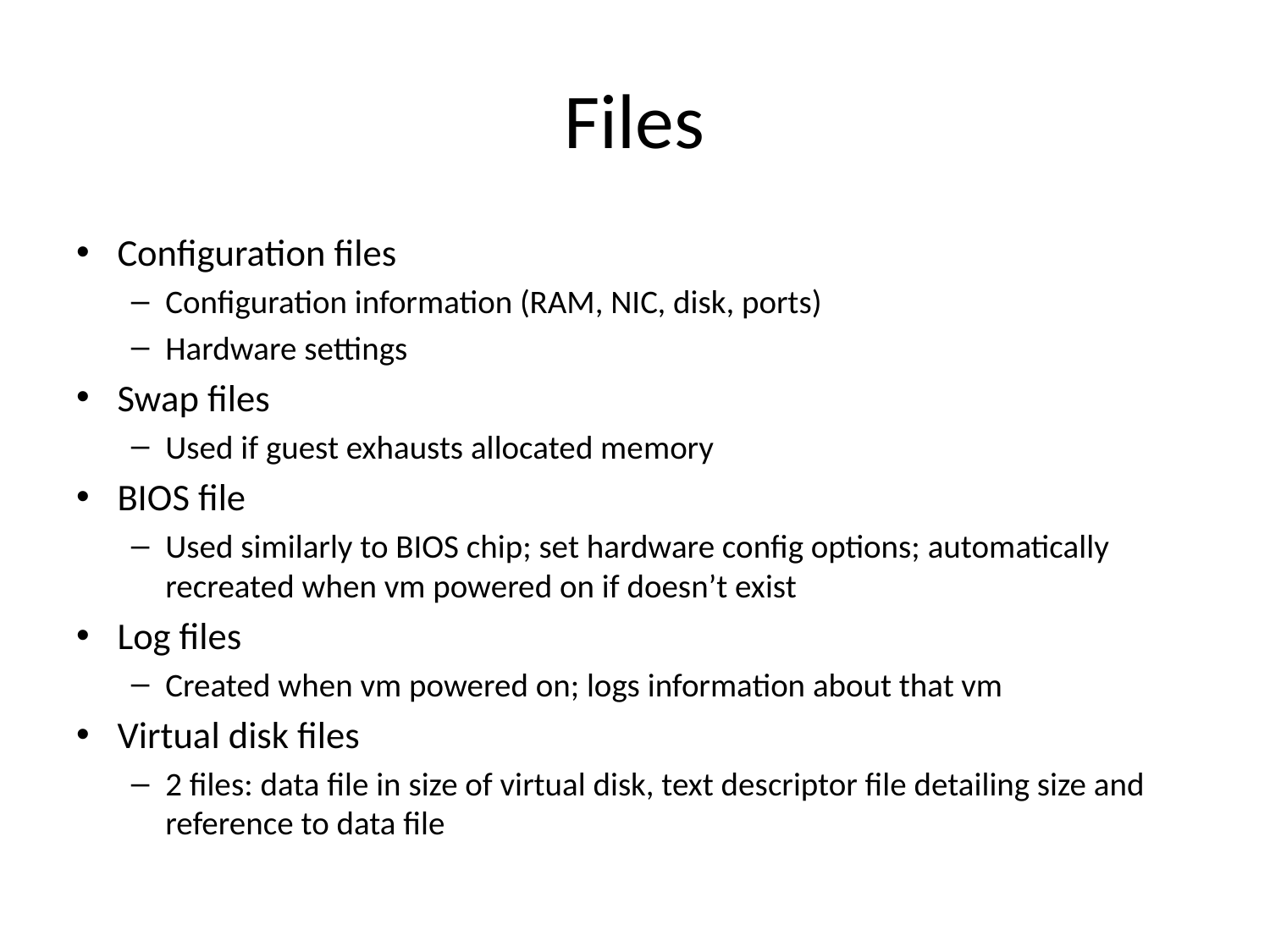

# Files
Configuration files
Configuration information (RAM, NIC, disk, ports)
Hardware settings
Swap files
Used if guest exhausts allocated memory
BIOS file
Used similarly to BIOS chip; set hardware config options; automatically recreated when vm powered on if doesn’t exist
Log files
Created when vm powered on; logs information about that vm
Virtual disk files
2 files: data file in size of virtual disk, text descriptor file detailing size and reference to data file